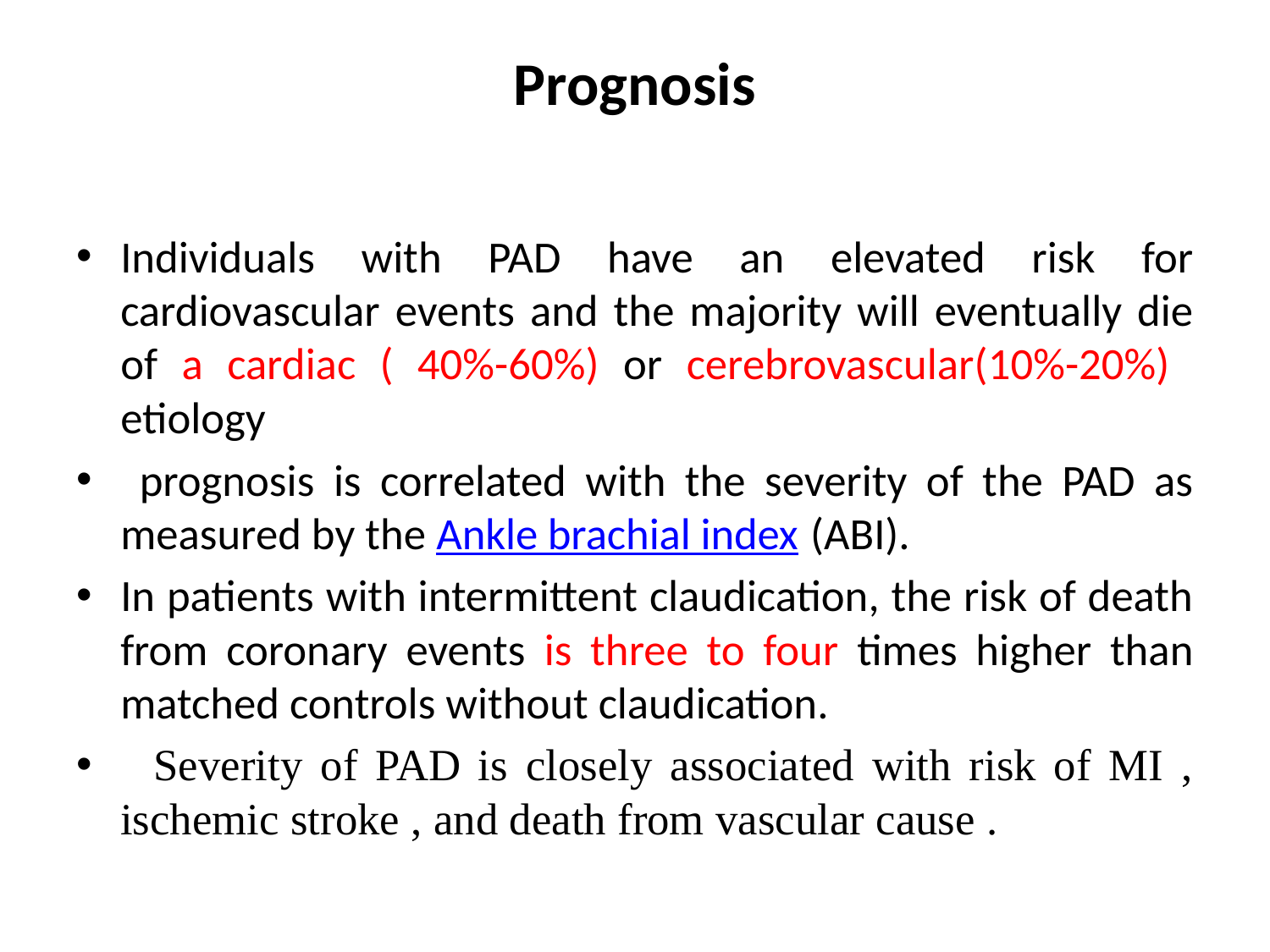

# Prognosis
Individuals with PAD have an elevated risk for cardiovascular events and the majority will eventually die of a cardiac ( 40%-60%) or cerebrovascular(10%-20%)  etiology
 prognosis is correlated with the severity of the PAD as measured by the Ankle brachial index (ABI).
In patients with intermittent claudication, the risk of death from coronary events is three to four times higher than matched controls without claudication.
  Severity of PAD is closely associated with risk of MI , ischemic stroke , and death from vascular cause .